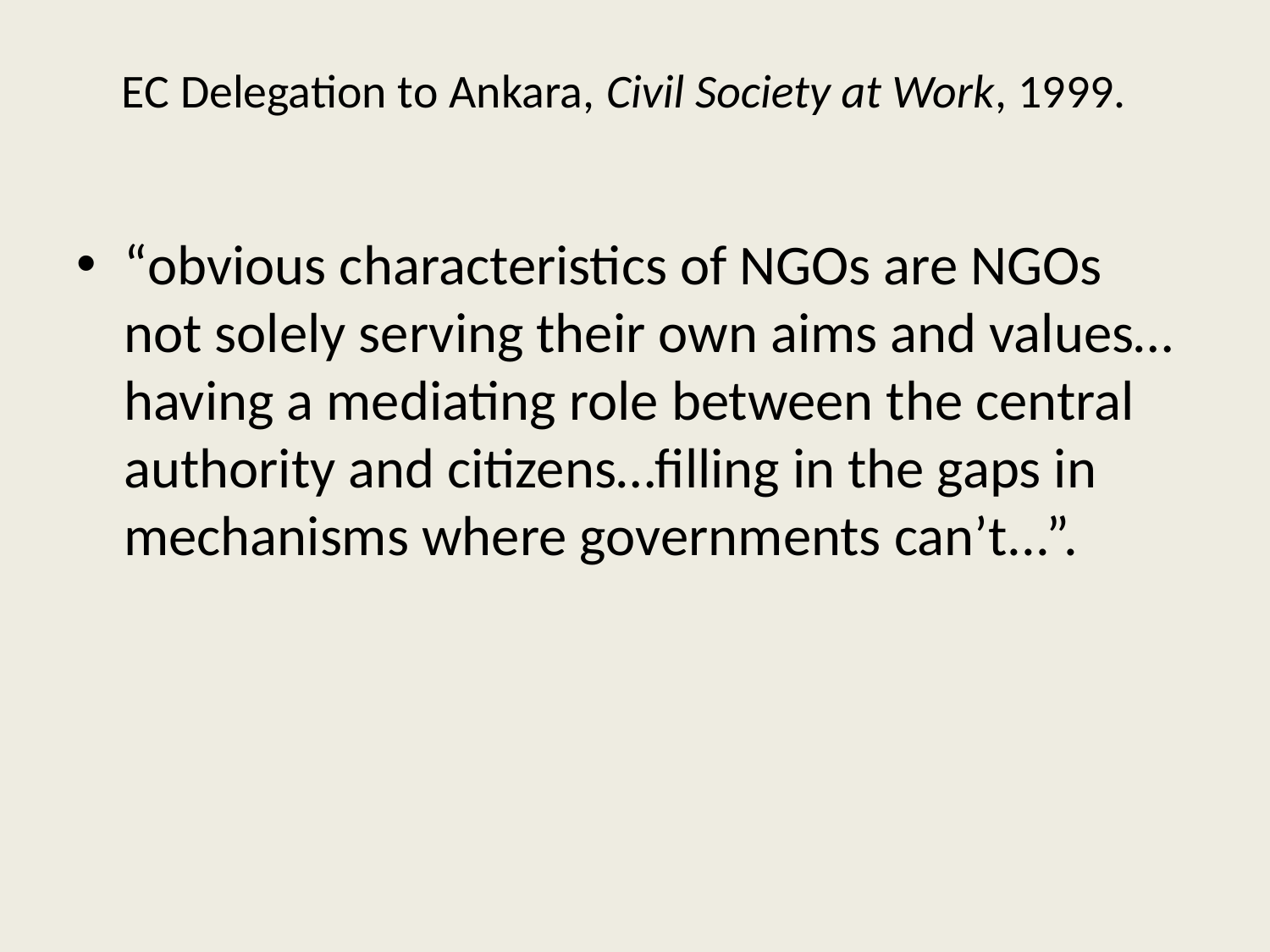

# EC Delegation to Ankara, Civil Society at Work, 1999.
“obvious characteristics of NGOs are NGOs not solely serving their own aims and values…having a mediating role between the central authority and citizens…filling in the gaps in mechanisms where governments can’t...”.